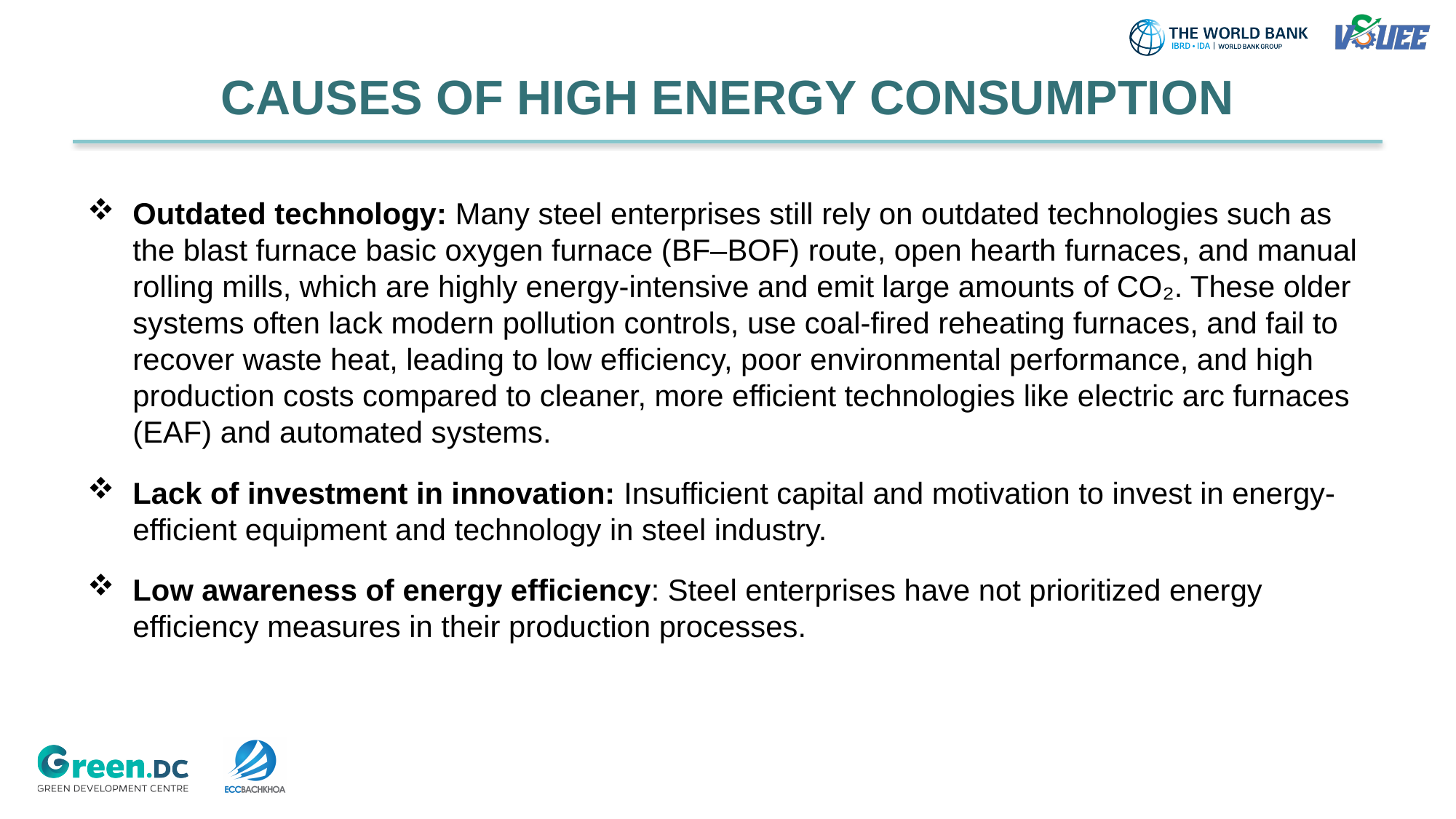

# CAUSES OF HIGH ENERGY CONSUMPTION
Outdated technology: Many steel enterprises still rely on outdated technologies such as the blast furnace basic oxygen furnace (BF–BOF) route, open hearth furnaces, and manual rolling mills, which are highly energy-intensive and emit large amounts of CO₂. These older systems often lack modern pollution controls, use coal-fired reheating furnaces, and fail to recover waste heat, leading to low efficiency, poor environmental performance, and high production costs compared to cleaner, more efficient technologies like electric arc furnaces (EAF) and automated systems.
Lack of investment in innovation: Insufficient capital and motivation to invest in energy-efficient equipment and technology in steel industry.
Low awareness of energy efficiency: Steel enterprises have not prioritized energy efficiency measures in their production processes.